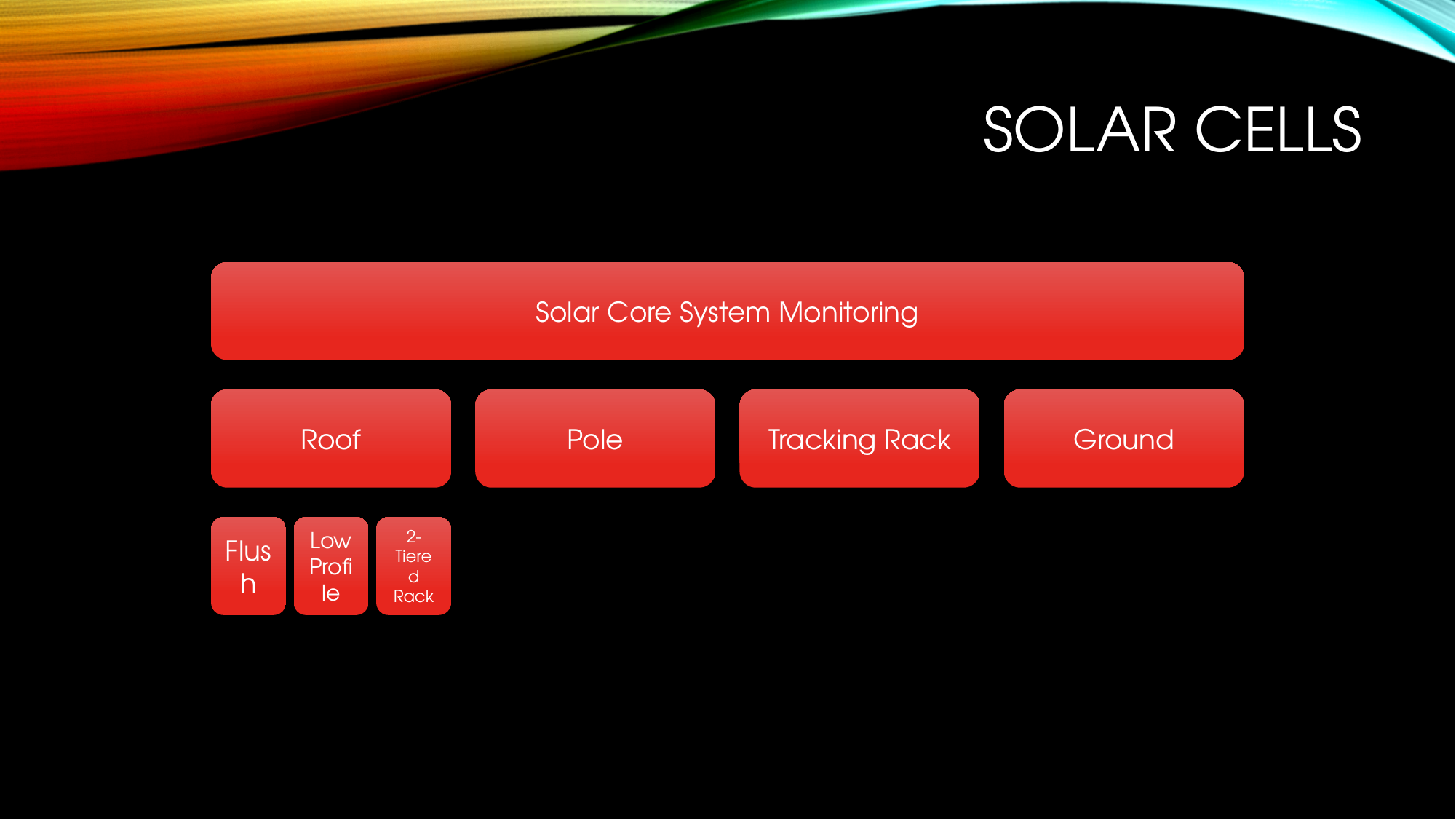

# Solar cells
Solar Core System Monitoring
Roof
Flush
Low Profile
Pole
Tracking Rack
2-Tiered Rack
Ground